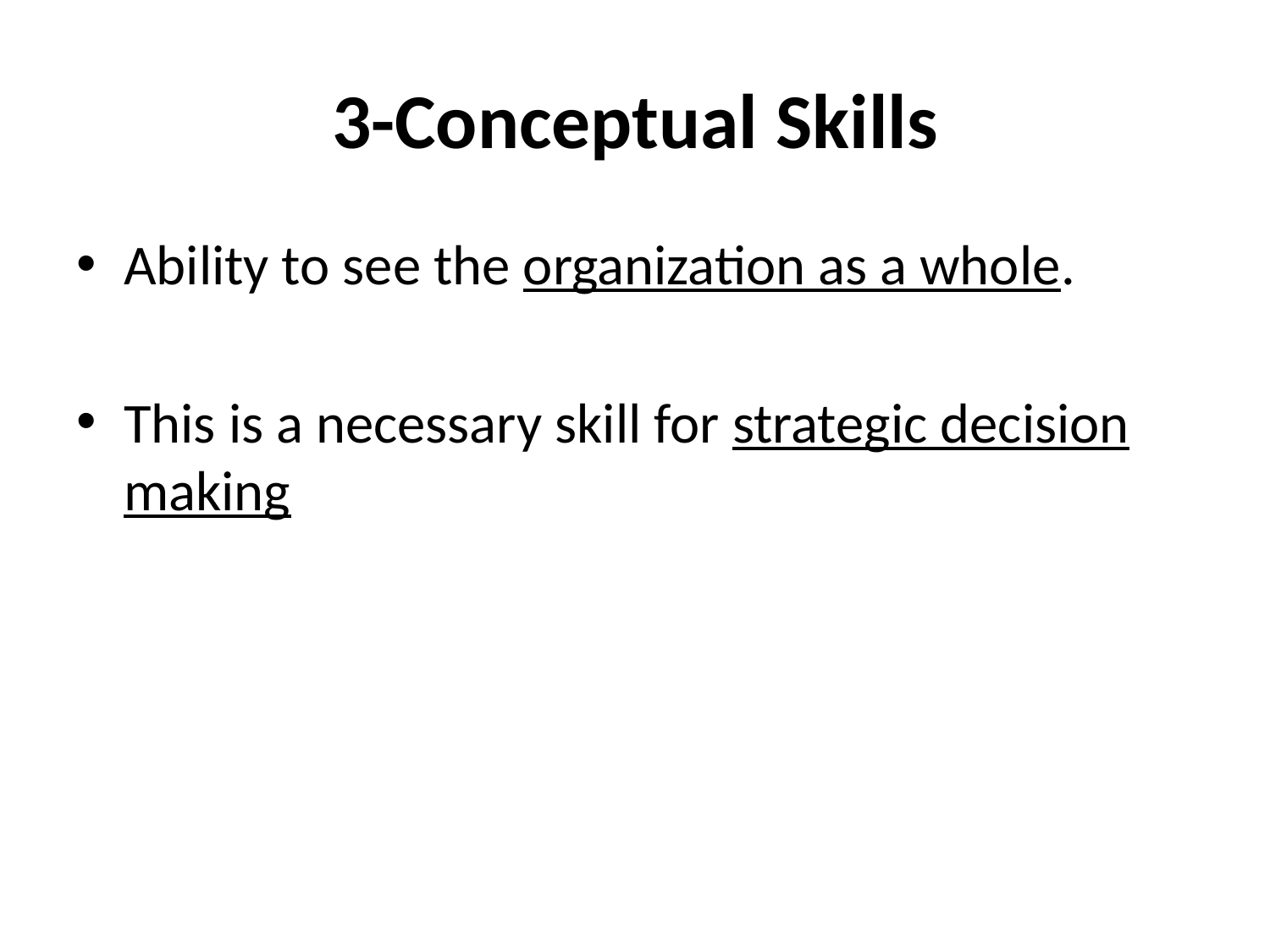

# 3-Conceptual Skills
Ability to see the organization as a whole.

This is a necessary skill for strategic decision making